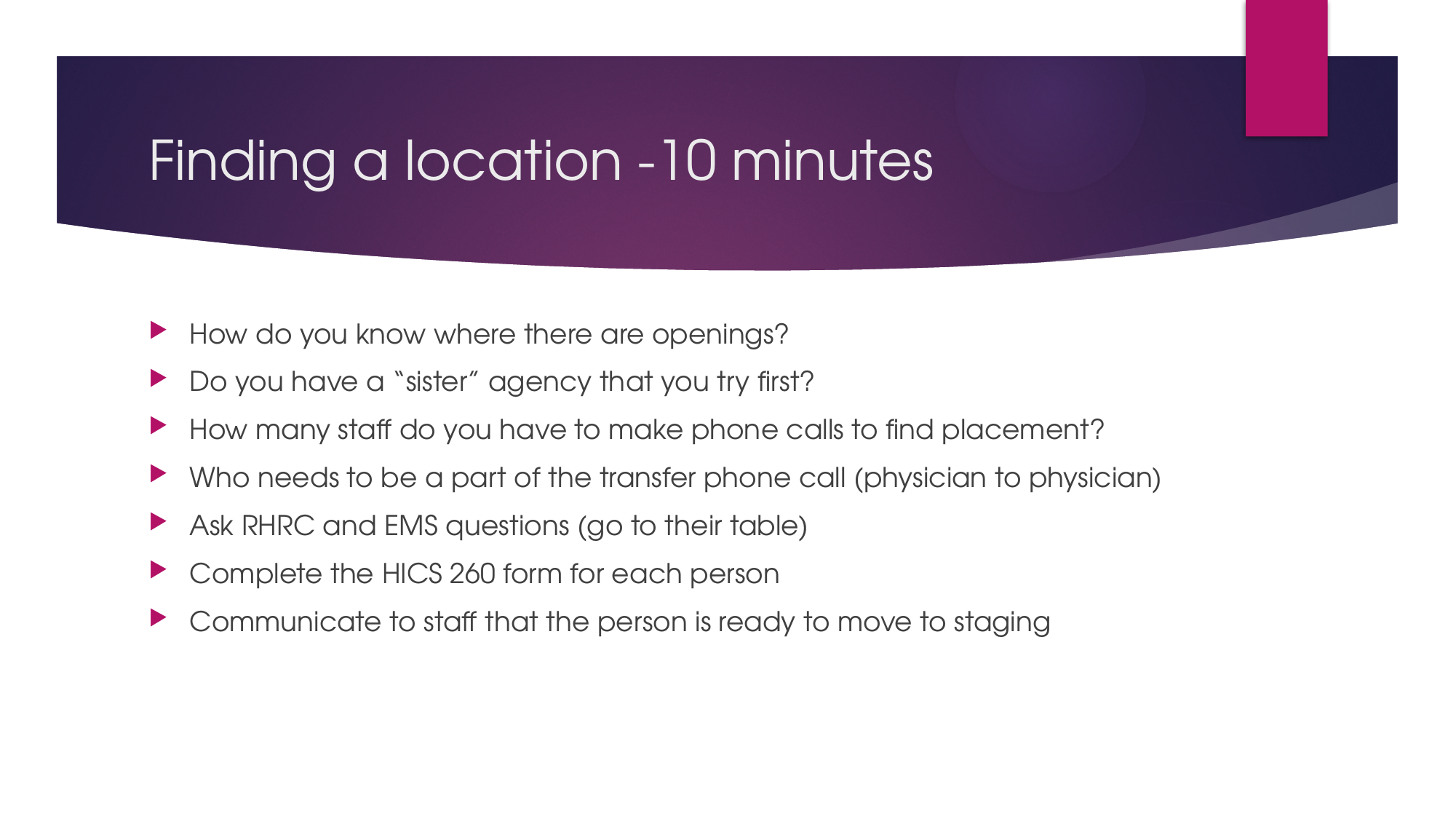

# Finding a location -10 minutes
How do you know where there are openings?
Do you have a “sister” agency that you try first?
How many staff do you have to make phone calls to find placement?
Who needs to be a part of the transfer phone call (physician to physician)
Ask RHRC and EMS questions (go to their table)
Complete the HICS 260 form for each person
Communicate to staff that the person is ready to move to staging